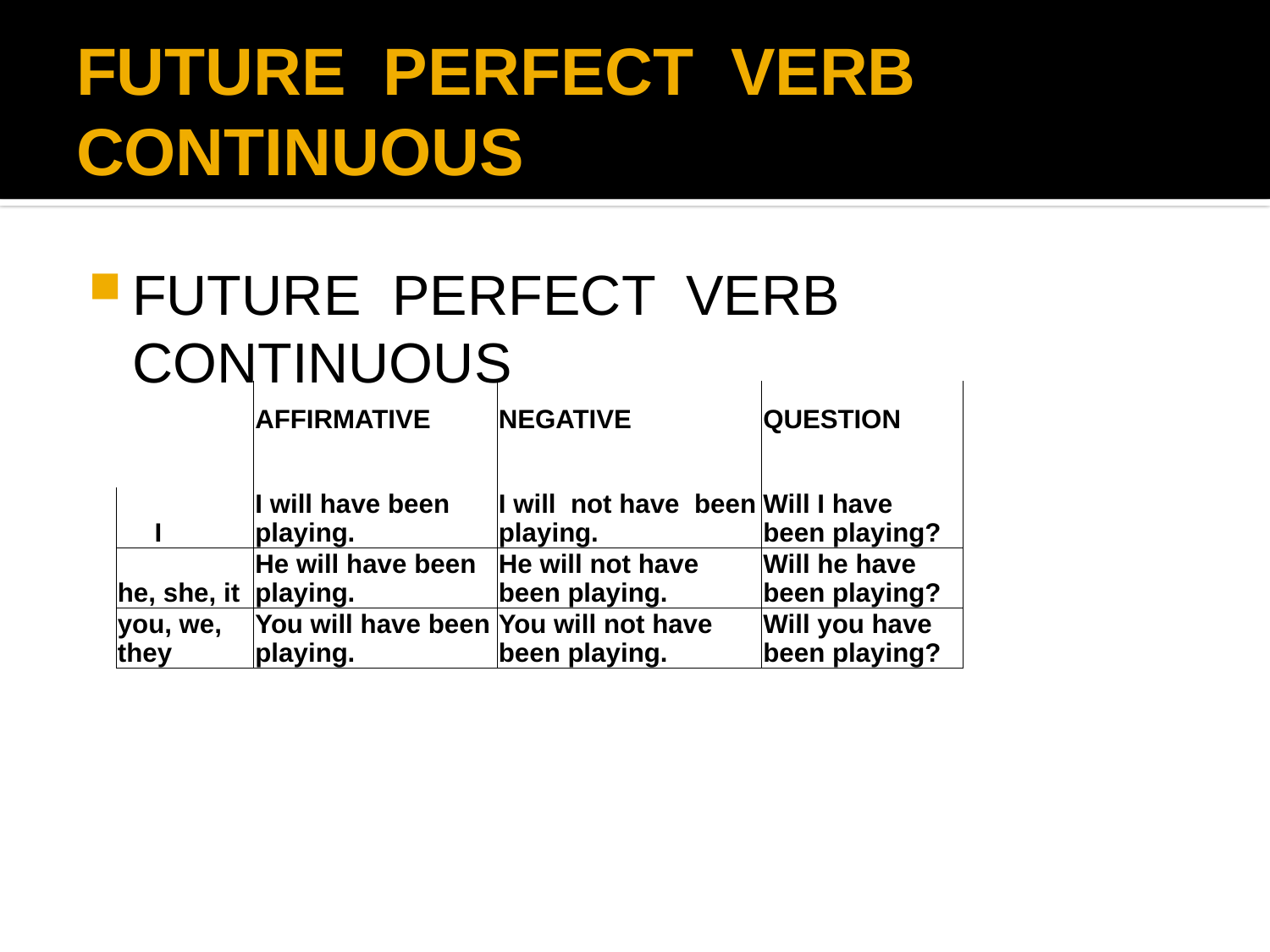

# FUTURE  PERFECT  VERB  CONTINUOUS
FUTURE  PERFECT  VERB CONTINUOUS
|  | AFFIRMATIVE | NEGATIVE | QUESTION |
| --- | --- | --- | --- |
|  |  |  |  |
| I | I will have been playing. | I will not have been playing. | Will I have been playing? |
| he, she, it | He will have been playing. | He will not have been playing. | Will he have been playing? |
| you, we, they | You will have been playing. | You will not have been playing. | Will you have been playing? |